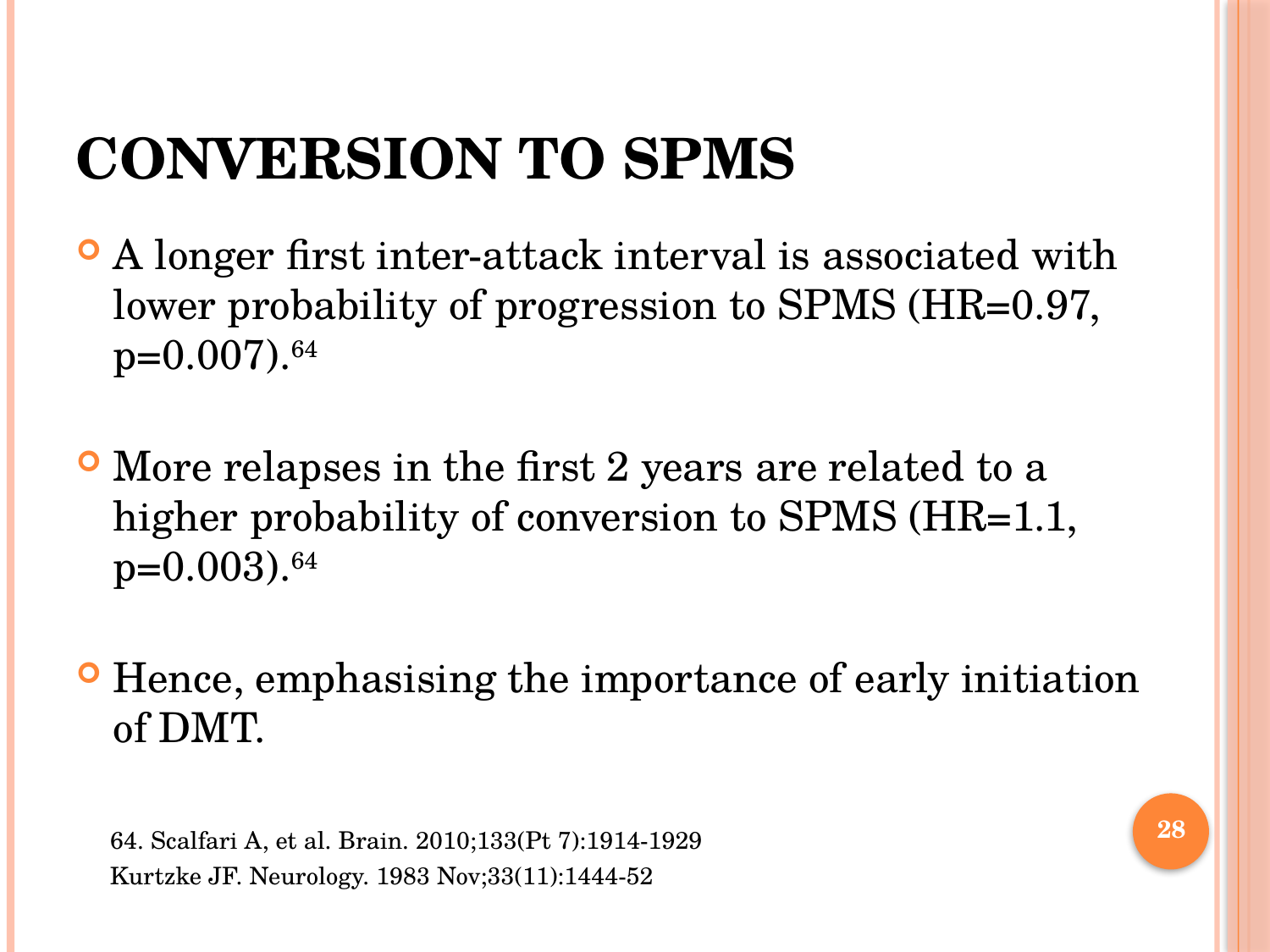

# Conversion to SPMS
A longer first inter-attack interval is associated with lower probability of progression to SPMS (HR=0.97, p=0.007).64

More relapses in the first 2 years are related to a higher probability of conversion to SPMS (HR=1.1, p=0.003).64

Hence, emphasising the importance of early initiation of DMT.

   64. Scalfari A, et al. Brain. 2010;133(Pt 7):1914-1929
     Kurtzke JF. Neurology. 1983 Nov;33(11):1444-52

28